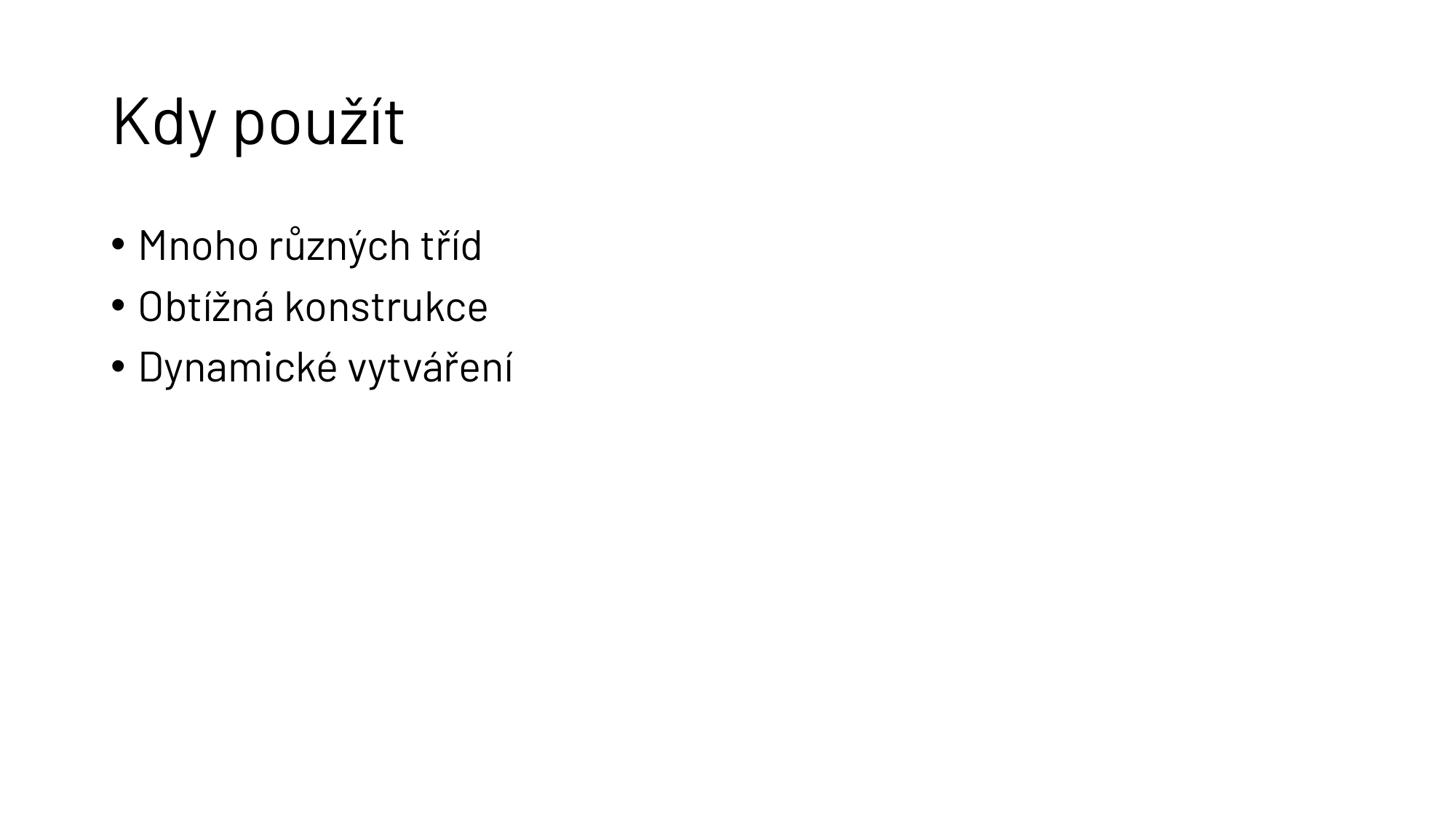

# Kdy použít
Mnoho různých tříd
Obtížná konstrukce
Dynamické vytváření